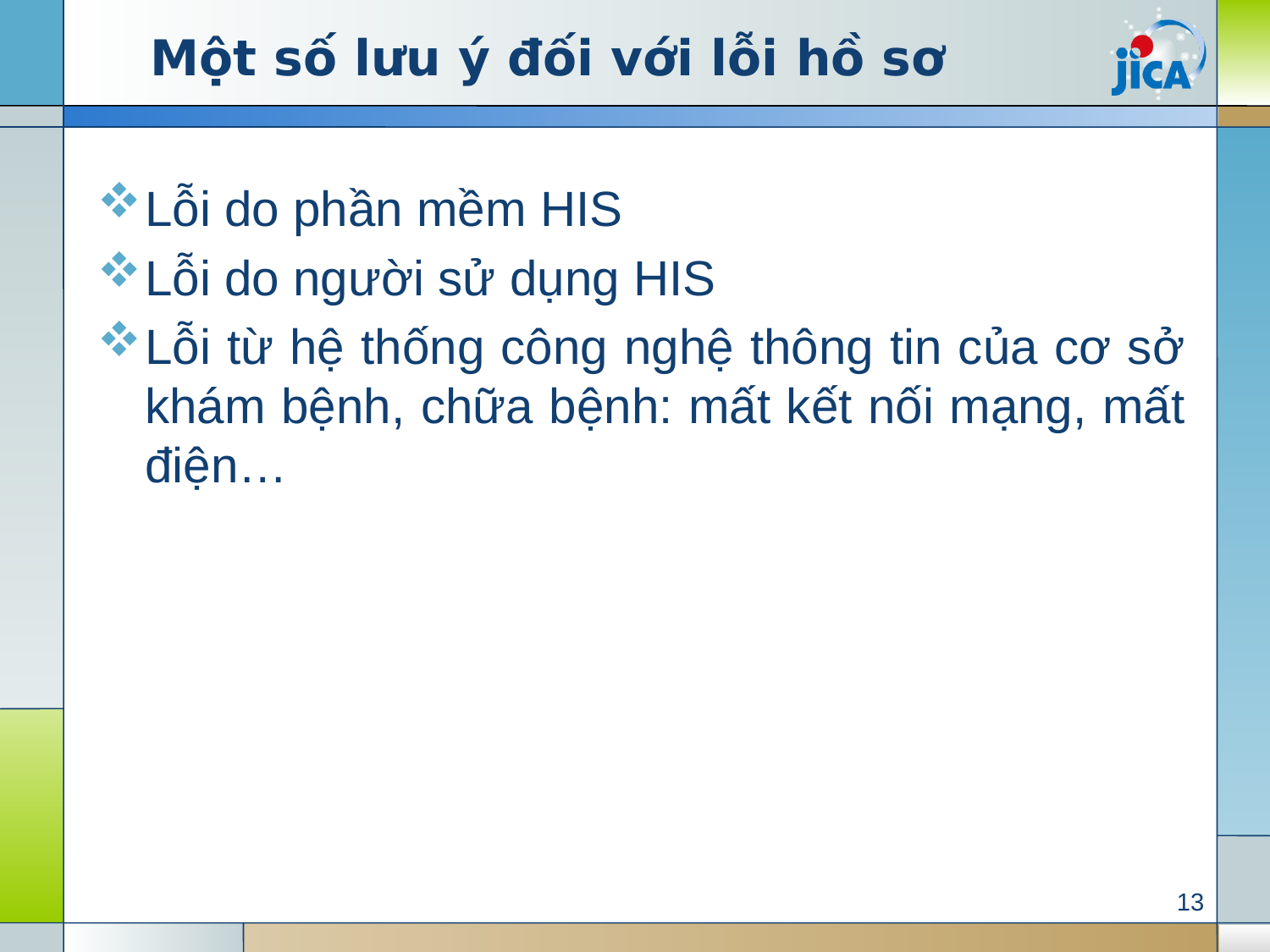

# Một số lưu ý đối với lỗi hồ sơ
Lỗi do phần mềm HIS
Lỗi do người sử dụng HIS
Lỗi từ hệ thống công nghệ thông tin của cơ sở khám bệnh, chữa bệnh: mất kết nối mạng, mất điện…
13